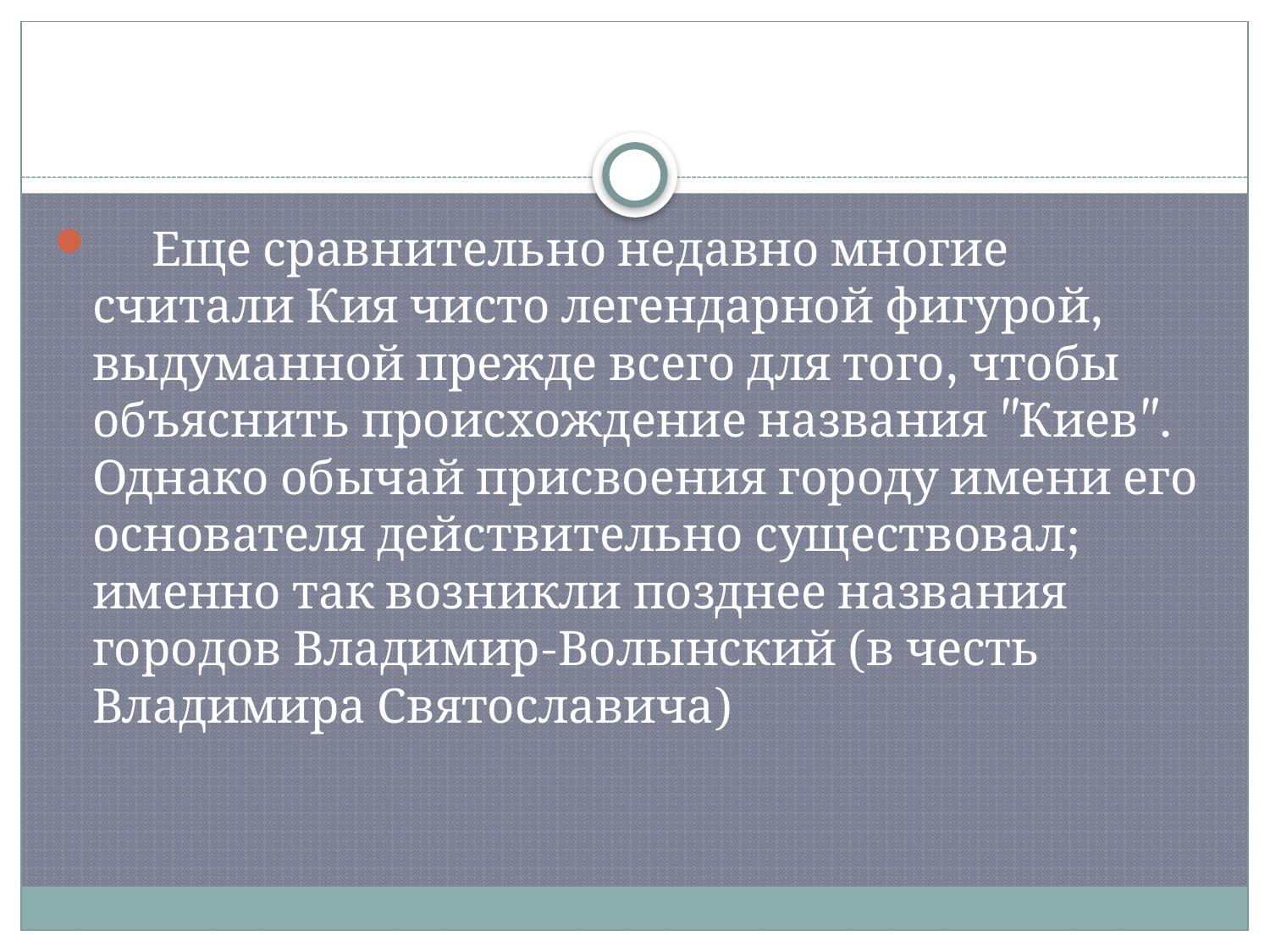

#
     Еще сравнительно недавно многие считали Кия чисто легендарной фигурой, выдуманной прежде всего для того, чтобы объяснить происхождение названия "Киев". Однако обычай присвоения городу имени его основателя действительно существовал; именно так возникли позднее названия городов Владимир-Волынский (в честь Владимира Святославича)